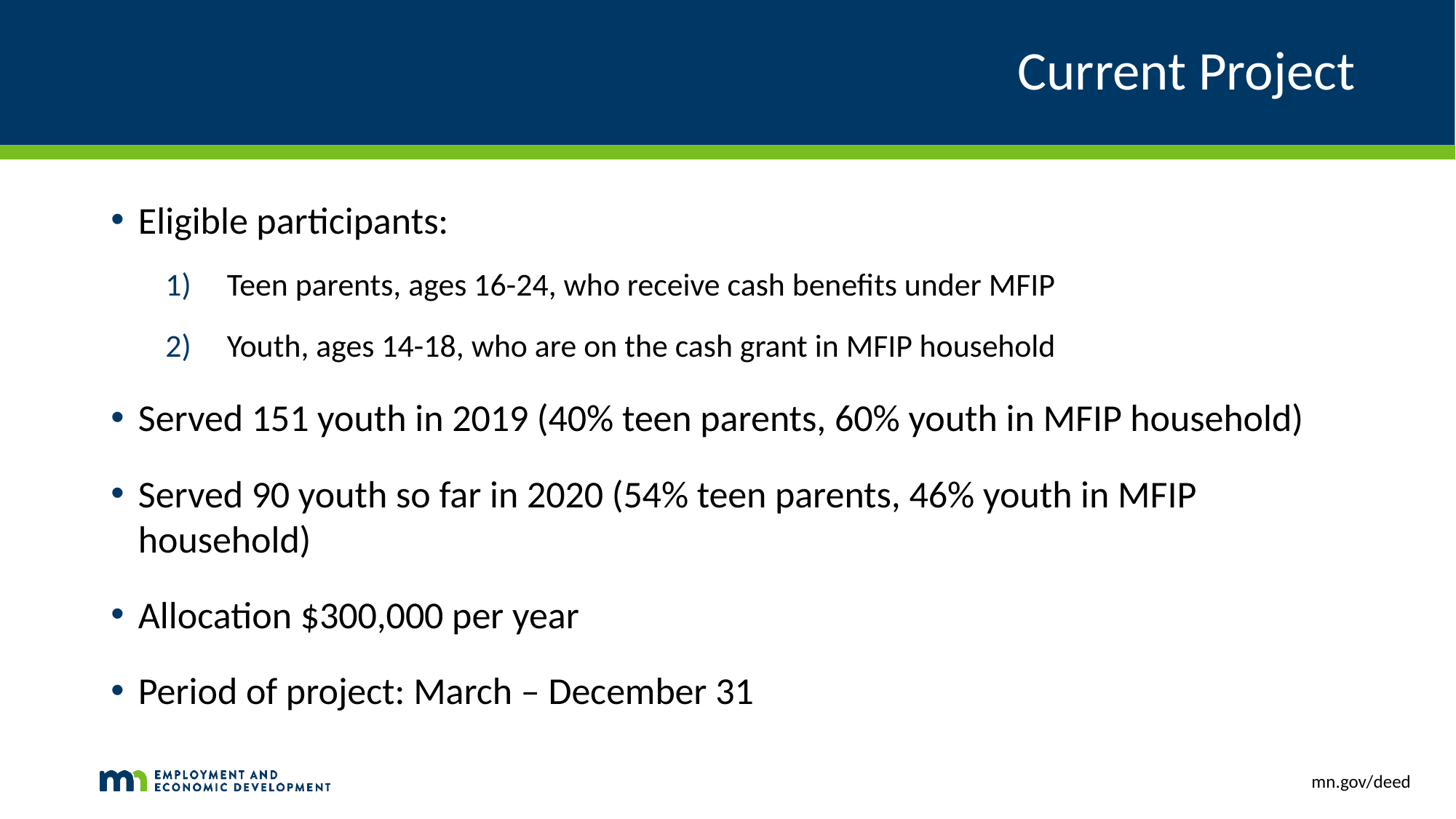

# Current Project
Eligible participants:
Teen parents, ages 16-24, who receive cash benefits under MFIP
Youth, ages 14-18, who are on the cash grant in MFIP household
Served 151 youth in 2019 (40% teen parents, 60% youth in MFIP household)
Served 90 youth so far in 2020 (54% teen parents, 46% youth in MFIP household)
Allocation $300,000 per year
Period of project: March – December 31

mn.gov/deed